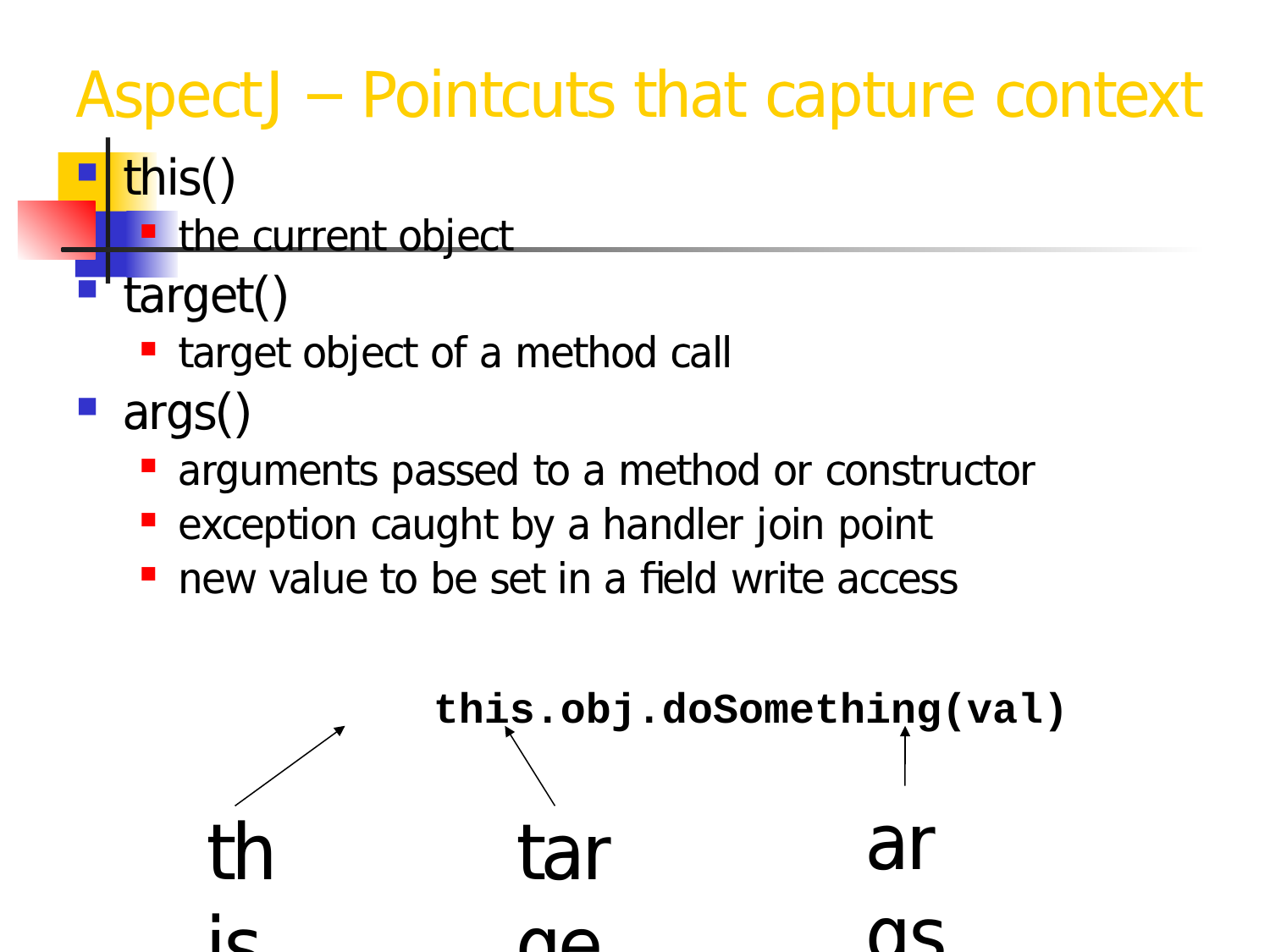

# AspectJ – Pointcuts that capture context
this()
the current object
target()
target object of a method call
args()
arguments passed to a method or constructor
exception caught by a handler join point
new value to be set in a field write access

			this.obj.doSomething(val)

args()
this()
target()